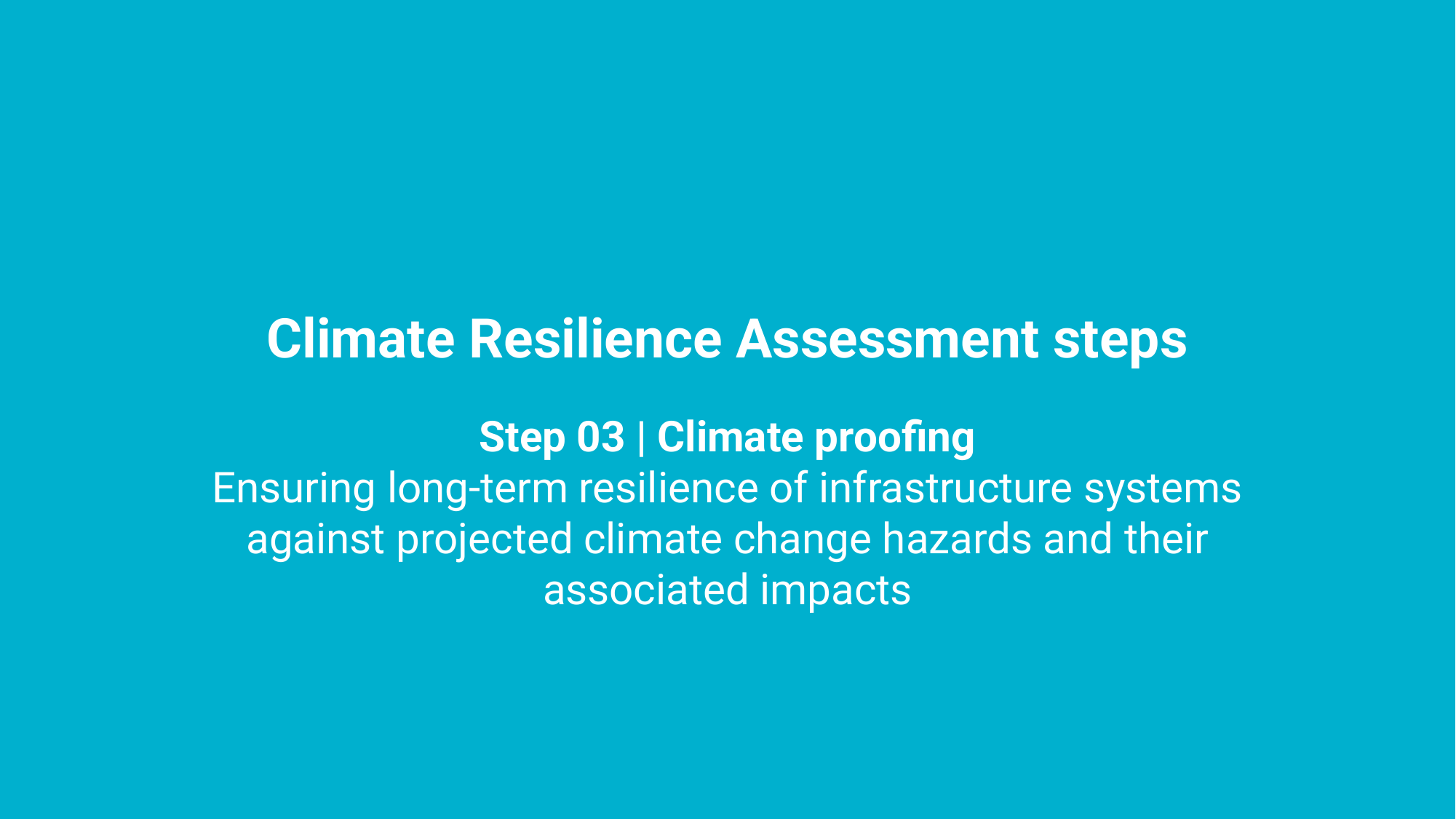

Climate Resilience Assessment steps
Step 03 | Climate proofing
Ensuring long-term resilience of infrastructure systems against projected climate change hazards and their associated impacts